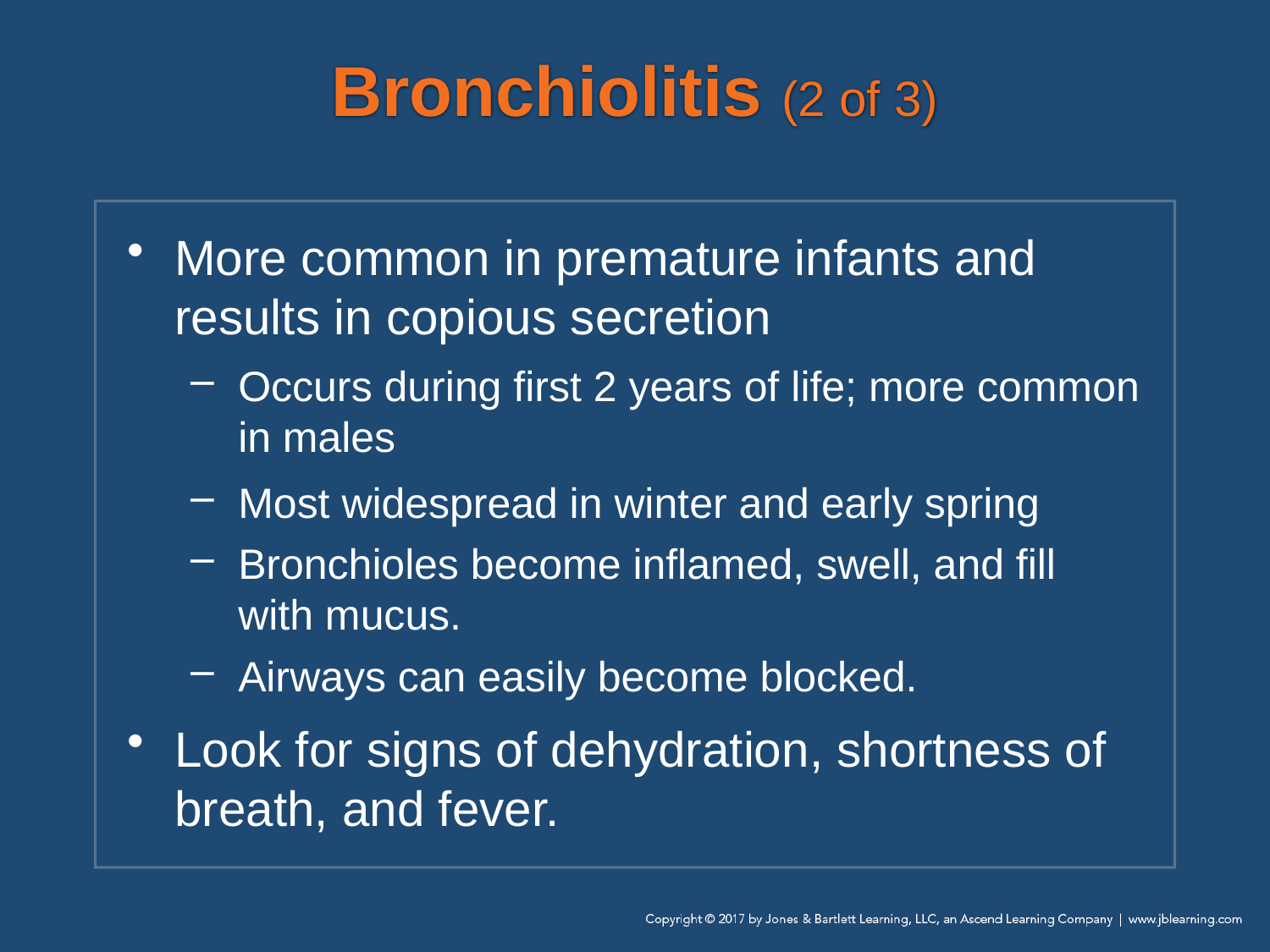

# Bronchiolitis (2 of 3)
More common in premature infants and results in copious secretion
Occurs during first 2 years of life; more common in males
Most widespread in winter and early spring
Bronchioles become inflamed, swell, and fill with mucus.
Airways can easily become blocked.
Look for signs of dehydration, shortness of breath, and fever.